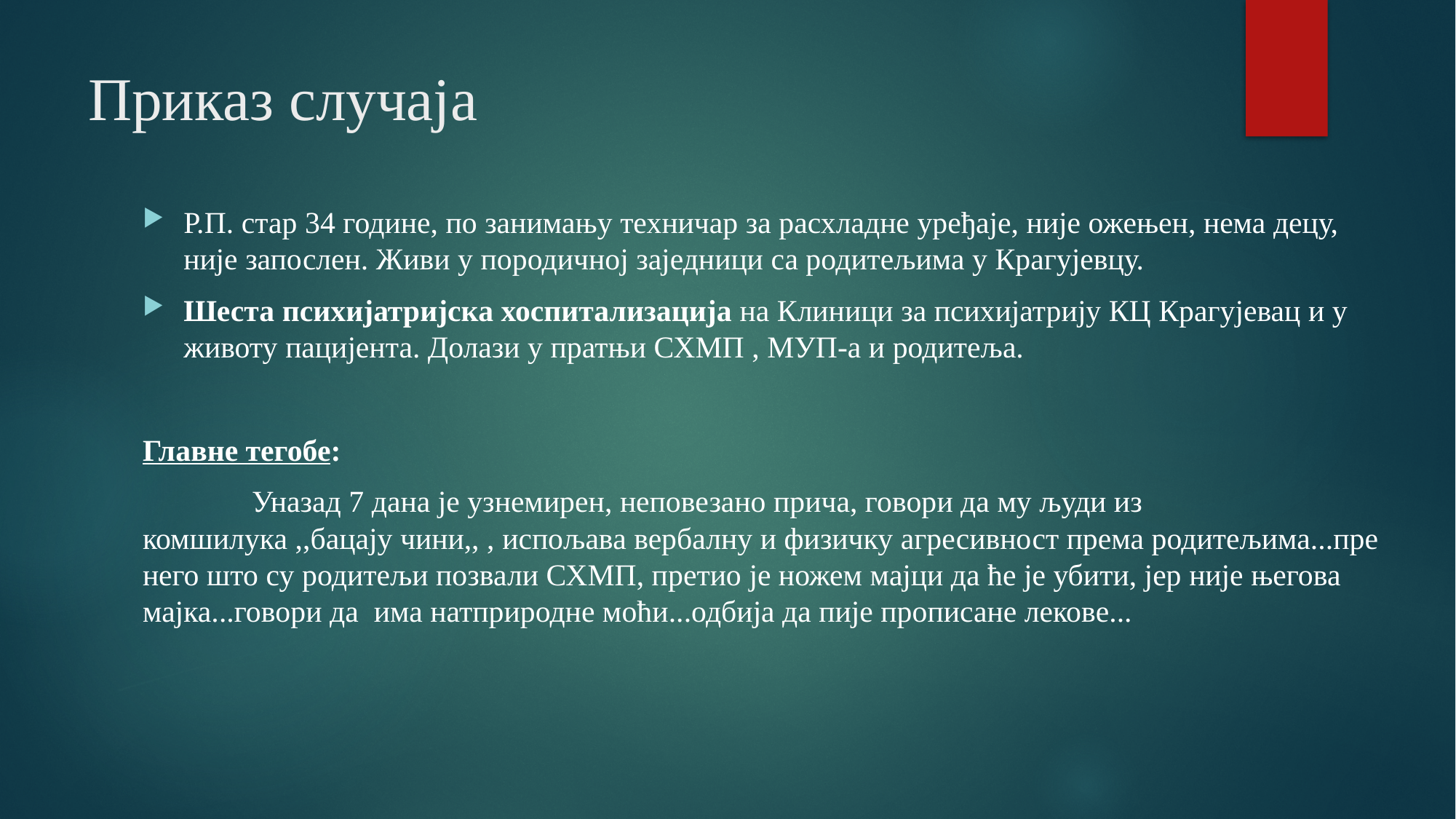

# Приказ случаја

Р.П. стар 34 године, по занимању техничар за расхладне уређаје, није ожењен, нема децу, није запослен. Живи у породичној заједници са родитељима у Крагујевцу.
Шеста психијатријска хоспитализација на Клиници за психијатрију КЦ Крагујевац и у животу пацијента. Долази у пратњи СХМП , МУП-а и родитеља.

Главне тегобе:
	Уназад 7 дана је узнемирен, неповезано прича, говори да му људи из комшилука ,,бацају чини,, , испољава вербалну и физичку агресивност према родитељима...пре него што су родитељи позвали СХМП, претио је ножем мајци да ће је убити, јер није његова мајка...говори да  има натприродне моћи...одбија да пије прописане лекове...